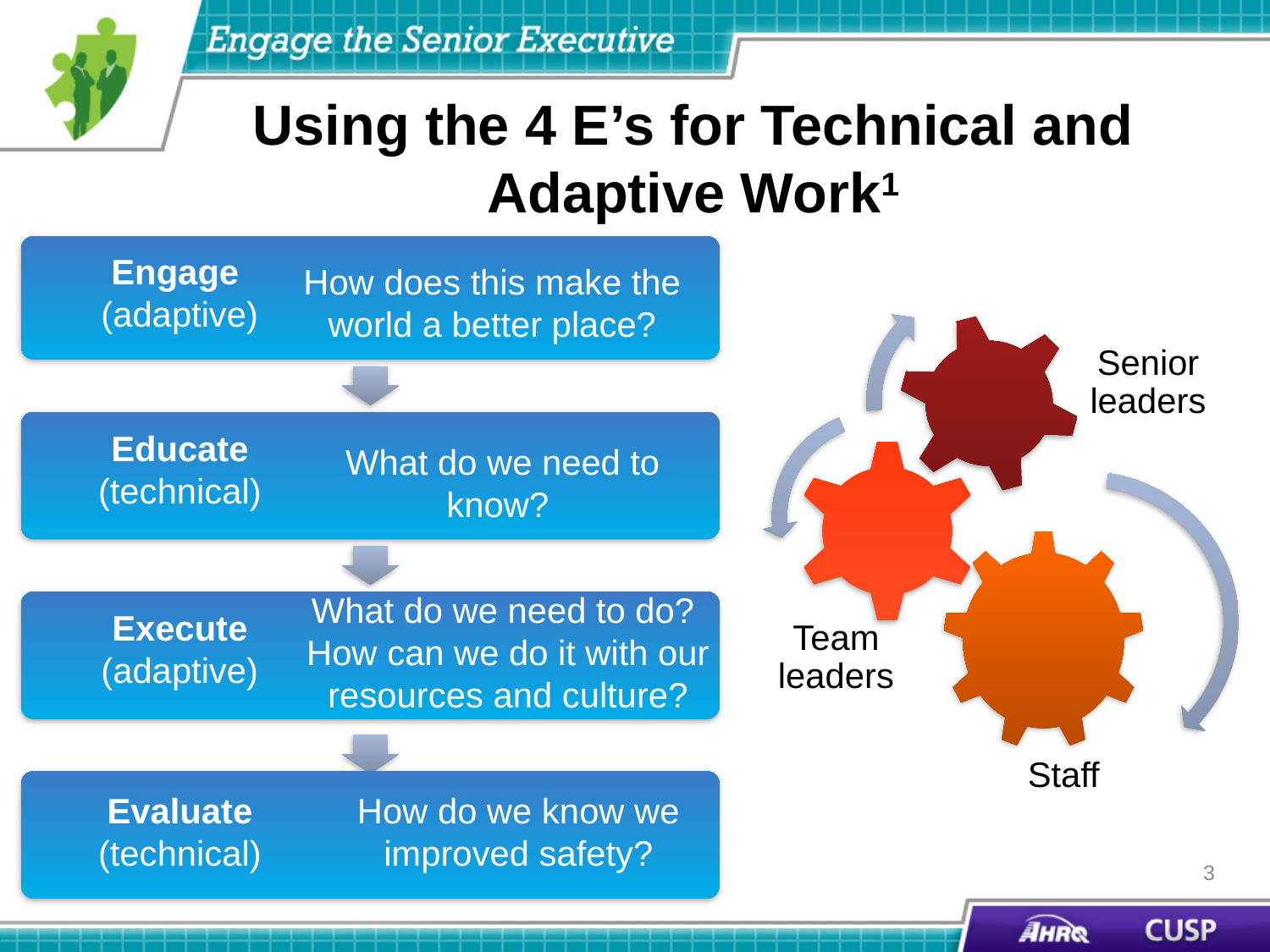

# Using the 4 E’s for Technical and Adaptive Work1

Engage
(adaptive)
How does this make the world a better place?

Senior leaders
Team leaders
Staff
Educate
(technical)
What do we need to know?
What do we need to do?  How can we do it with our resources and culture?
Execute (adaptive)
Evaluate (technical)
How do we know we improved safety?

3